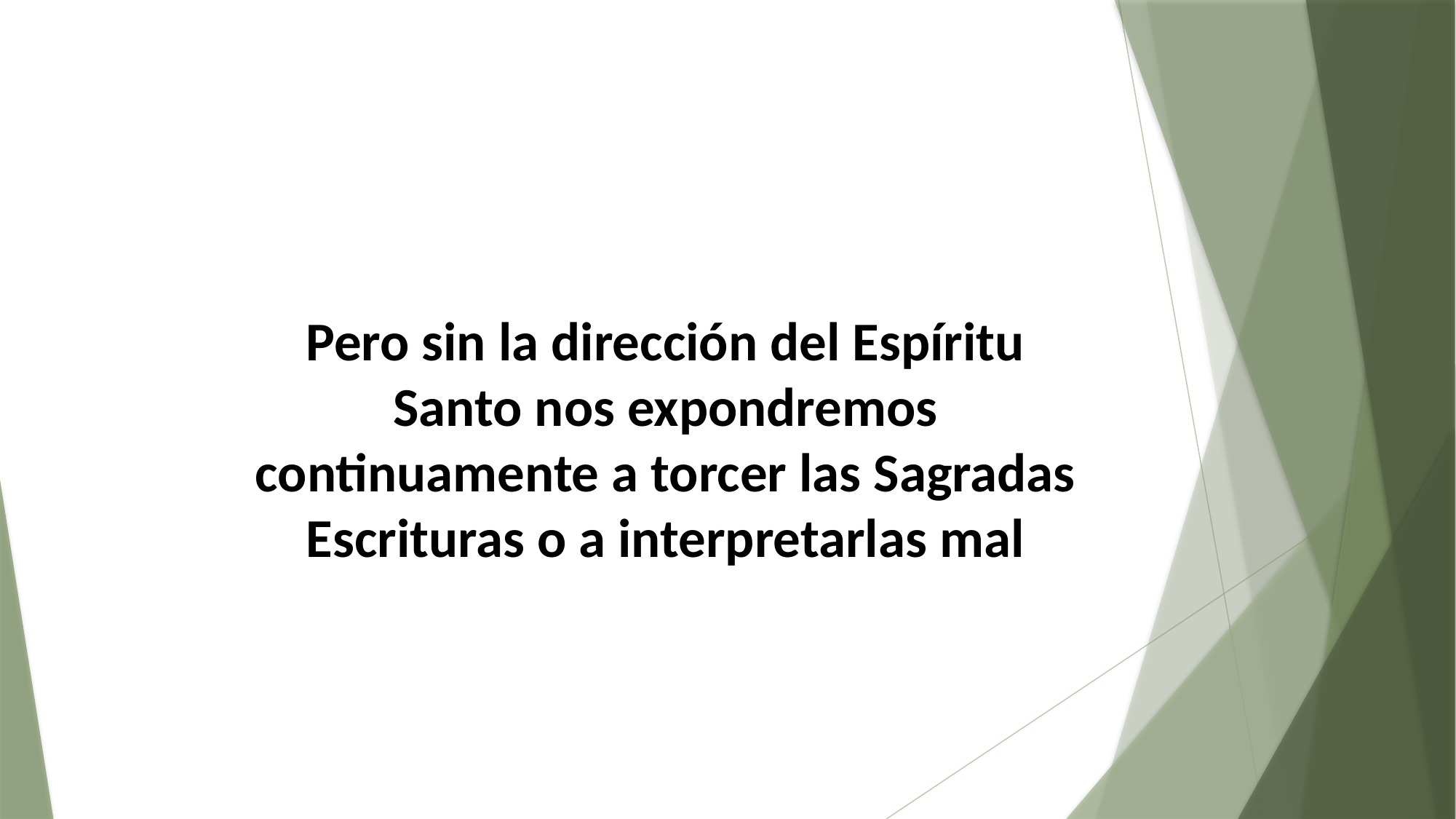

Pero sin la dirección del Espíritu Santo nos expondremos continuamente a torcer las Sagradas Escrituras o a interpretarlas mal